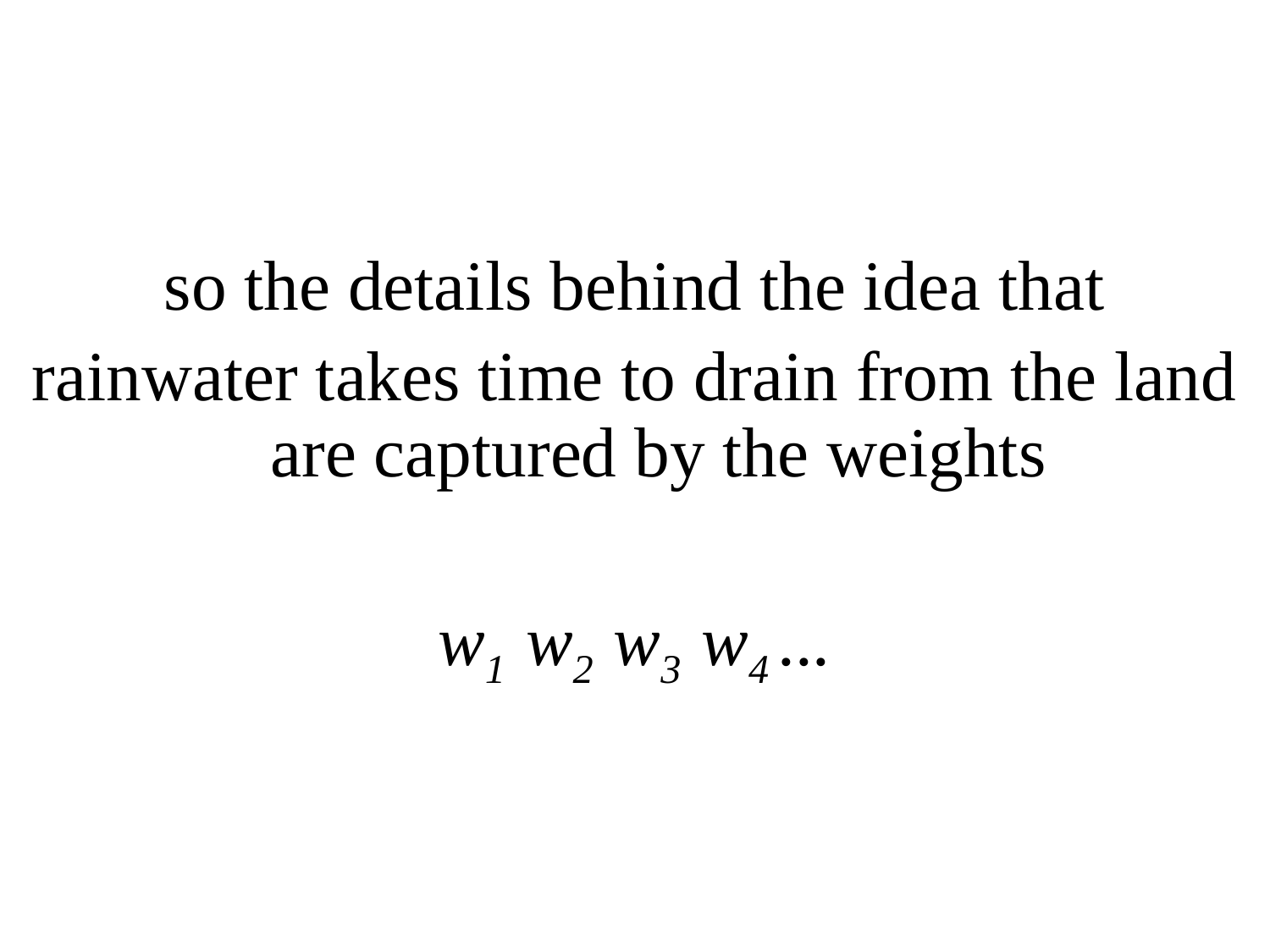

so the details behind the idea that
rainwater takes time to drain from the land are captured by the weights

w1  w2  w3  w4 ...